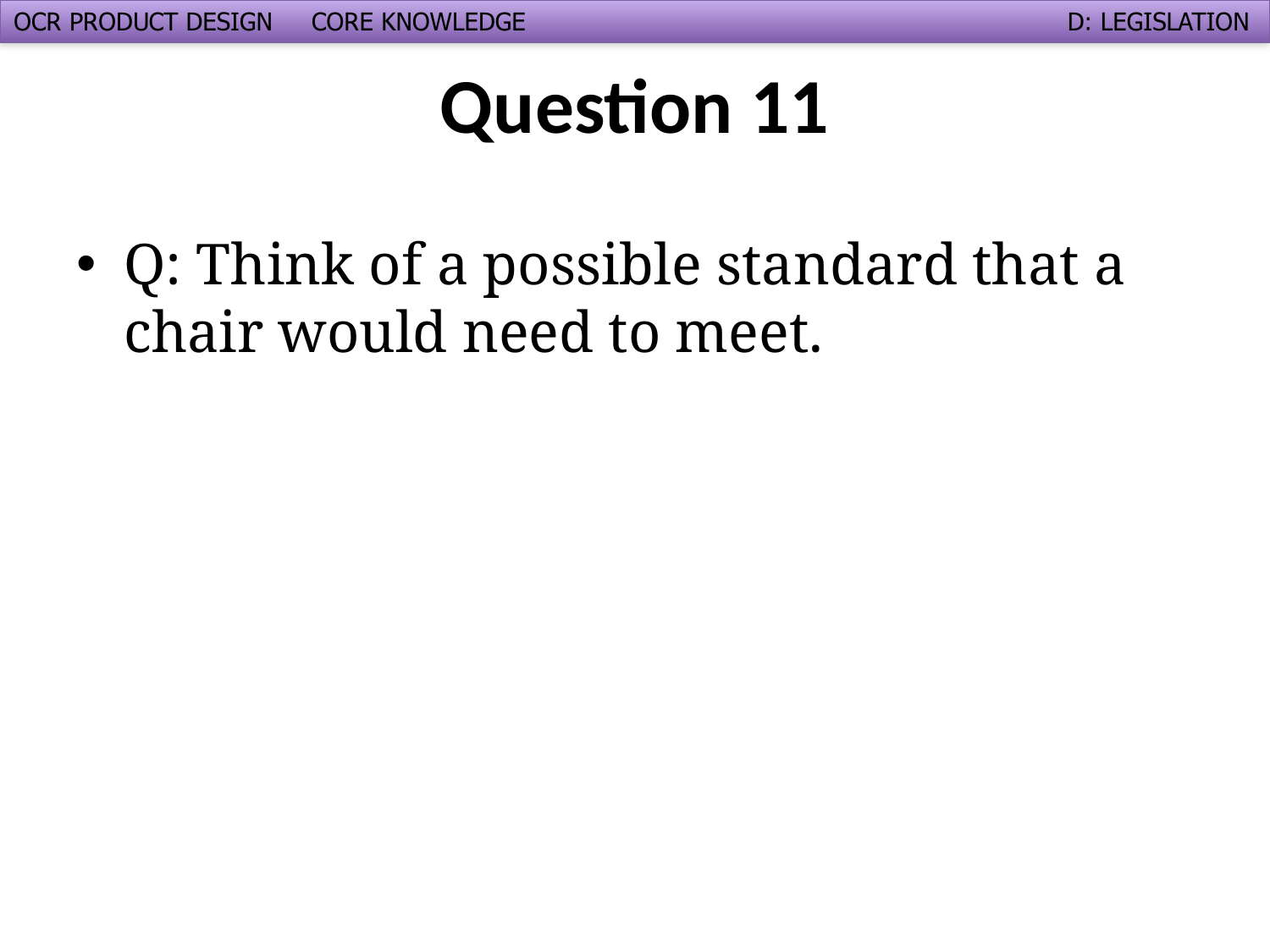

# Question 11
Q: Think of a possible standard that a chair would need to meet.